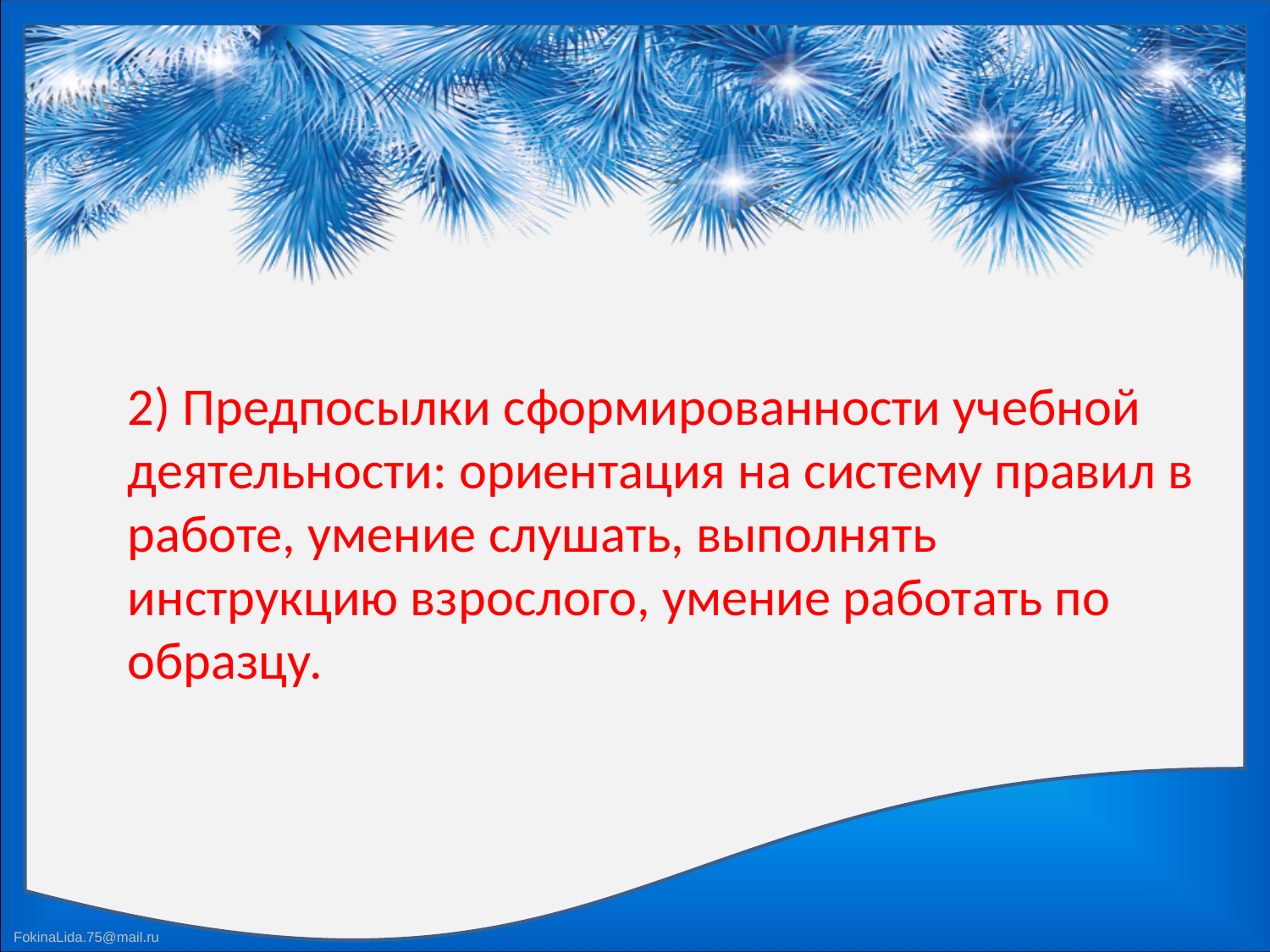

# 2) Предпосылки сформированности учебной деятельности: ориентация на систему правил в работе, умение слушать, выполнять инструкцию взрослого, умение работать по образцу.